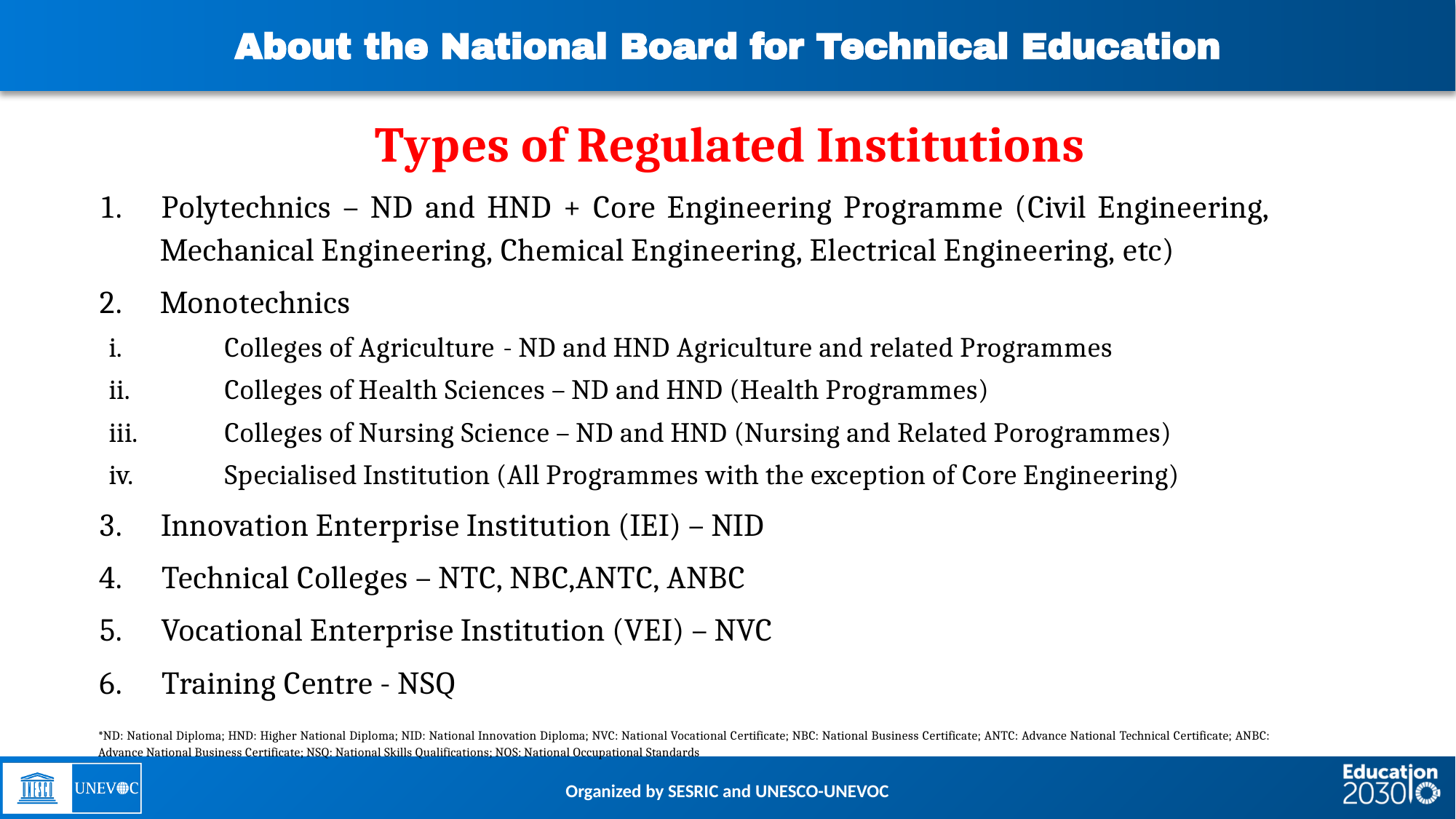

# About the National Board for Technical Education
Types of Regulated Institutions
Polytechnics – ND and HND + Core Engineering Programme (Civil Engineering, Mechanical Engineering, Chemical Engineering, Electrical Engineering, etc)
Monotechnics
Colleges of Agriculture	- ND and HND Agriculture and related Programmes
Colleges of Health Sciences – ND and HND (Health Programmes)
Colleges of Nursing Science – ND and HND (Nursing and Related Porogrammes)
Specialised Institution (All Programmes with the exception of Core Engineering)
Innovation Enterprise Institution (IEI) – NID
Technical Colleges – NTC, NBC,ANTC, ANBC
Vocational Enterprise Institution (VEI) – NVC
Training Centre - NSQ

*ND: National Diploma; HND: Higher National Diploma; NID: National Innovation Diploma; NVC: National Vocational Certificate; NBC: National Business Certificate; ANTC: Advance National Technical Certificate; ANBC: Advance National Business Certificate; NSQ: National Skills Qualifications; NOS: National Occupational Standards